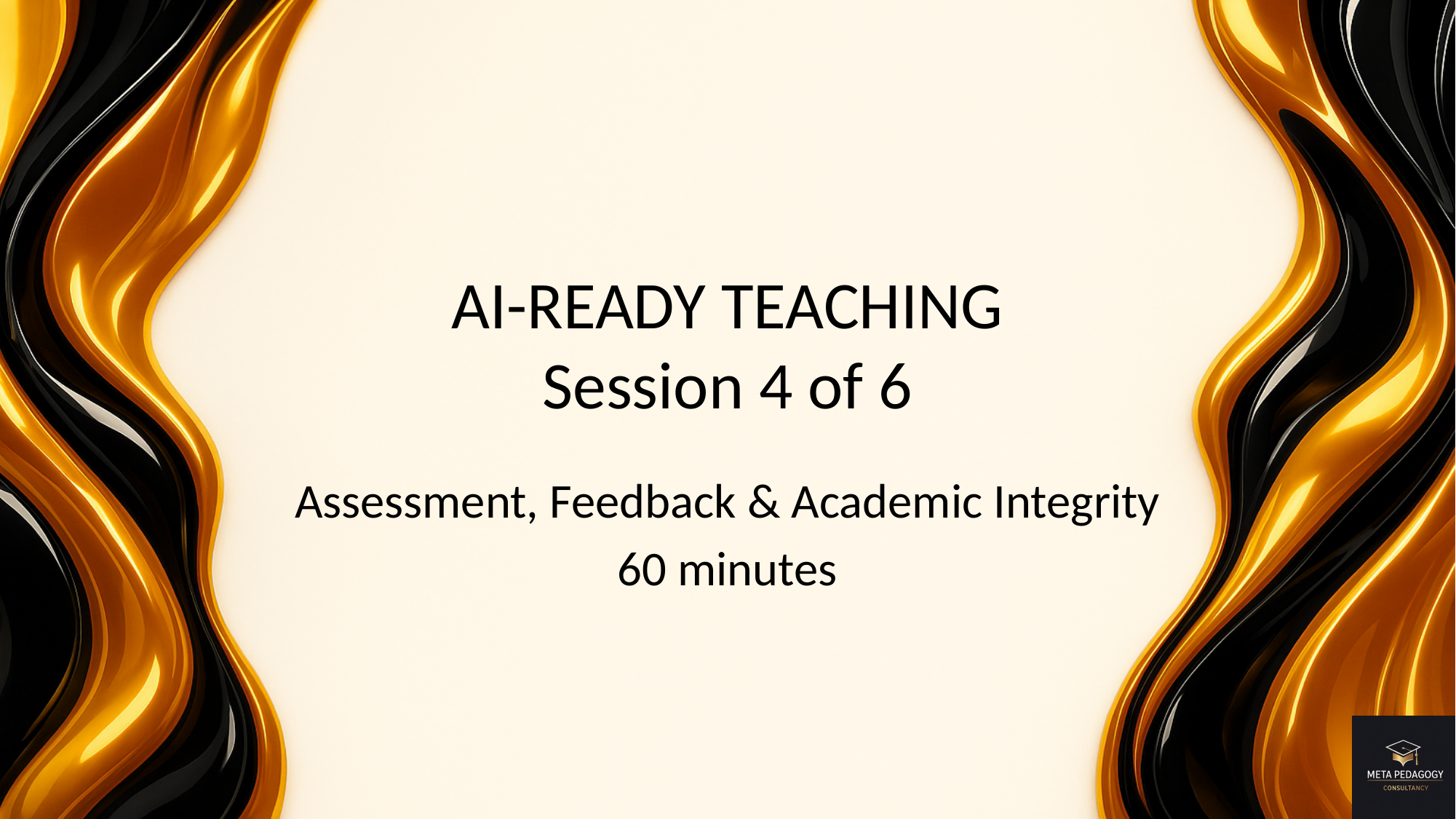

# AI-READY TEACHING
Session 4 of 6
Assessment, Feedback & Academic Integrity
60 minutes